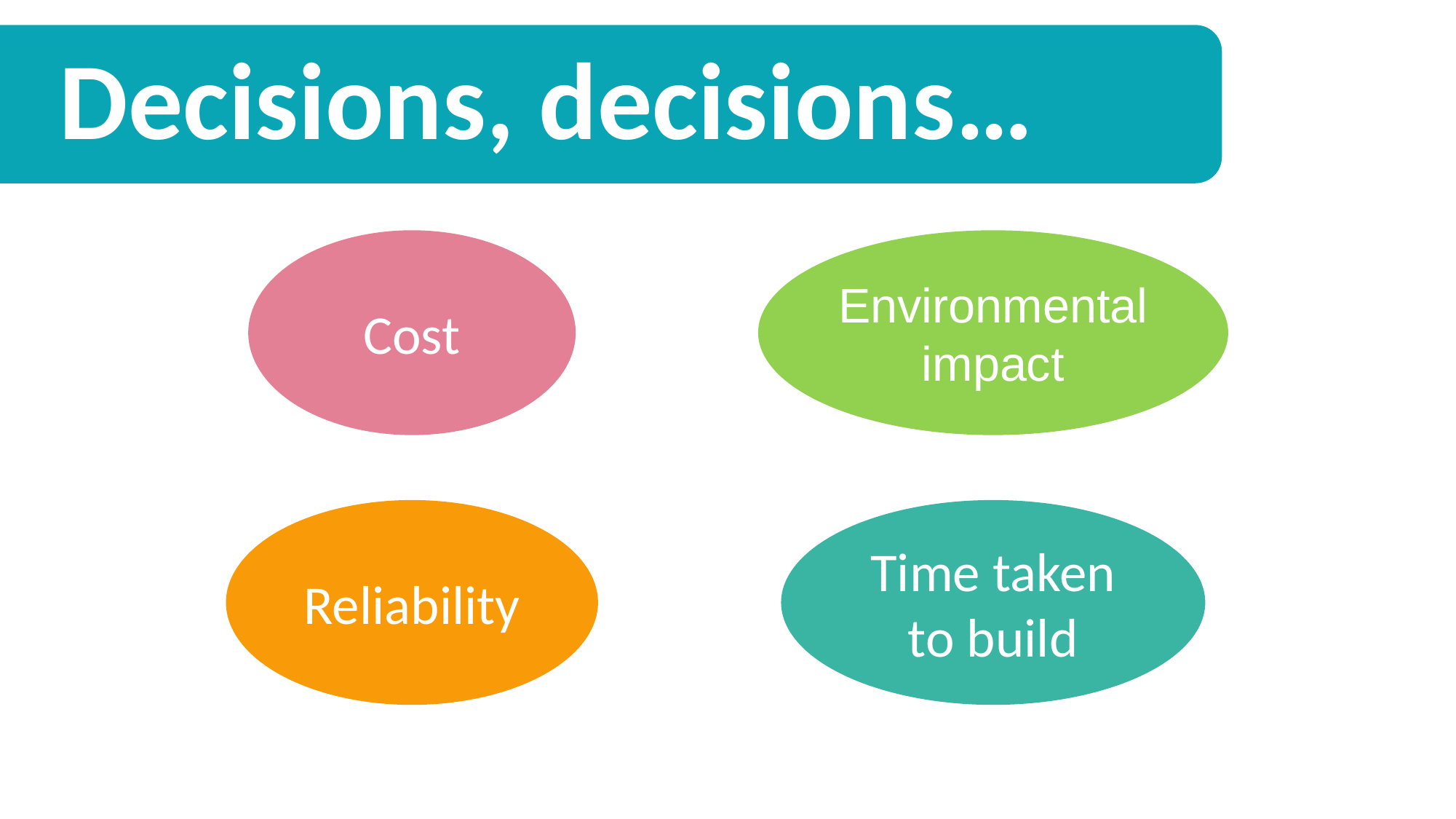

Decisions, decisions…
Cost
Environmental impact
Reliability
Time taken to build